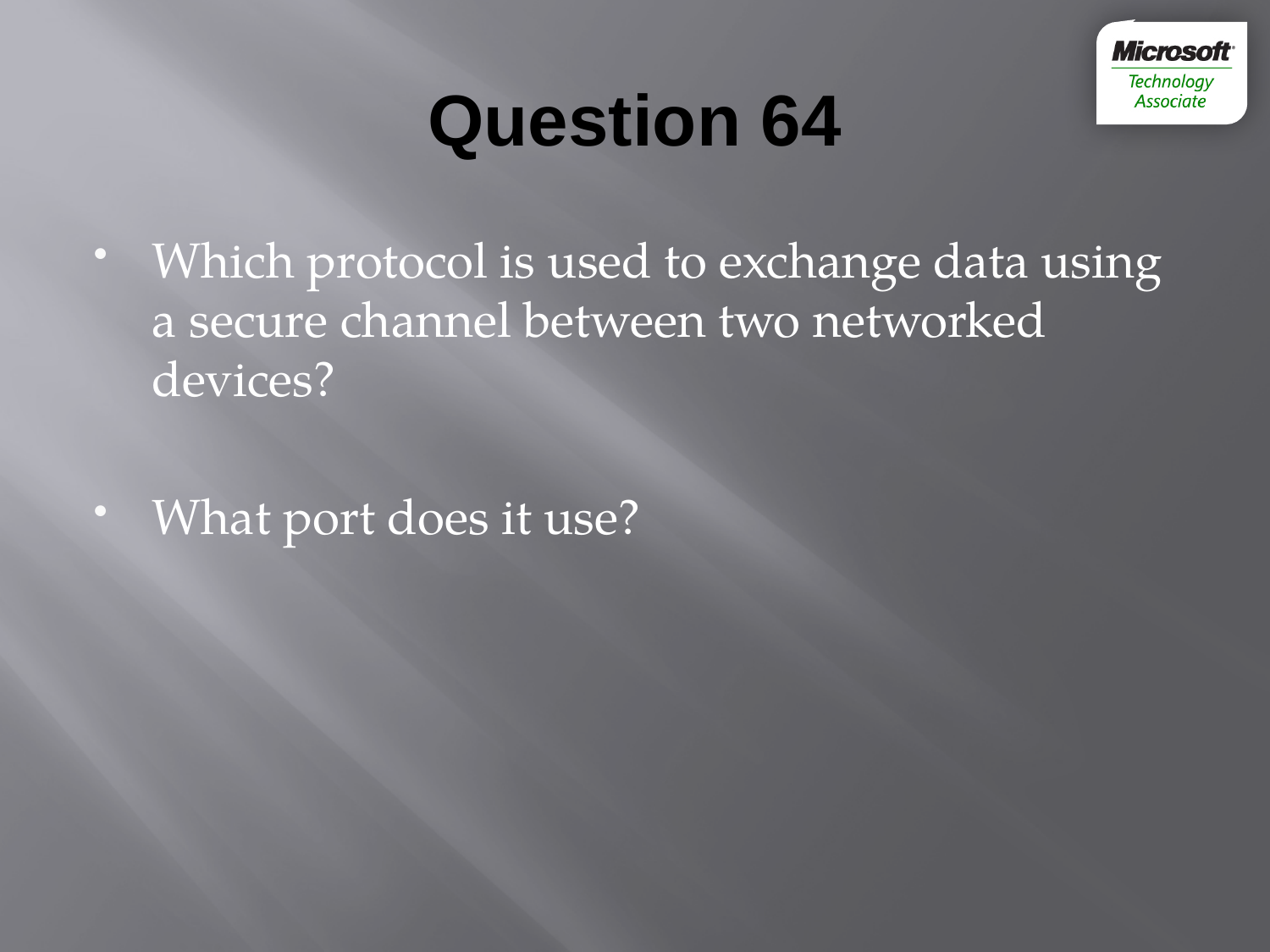

# Question 64
Which protocol is used to exchange data using a secure channel between two networked devices?

What port does it use?